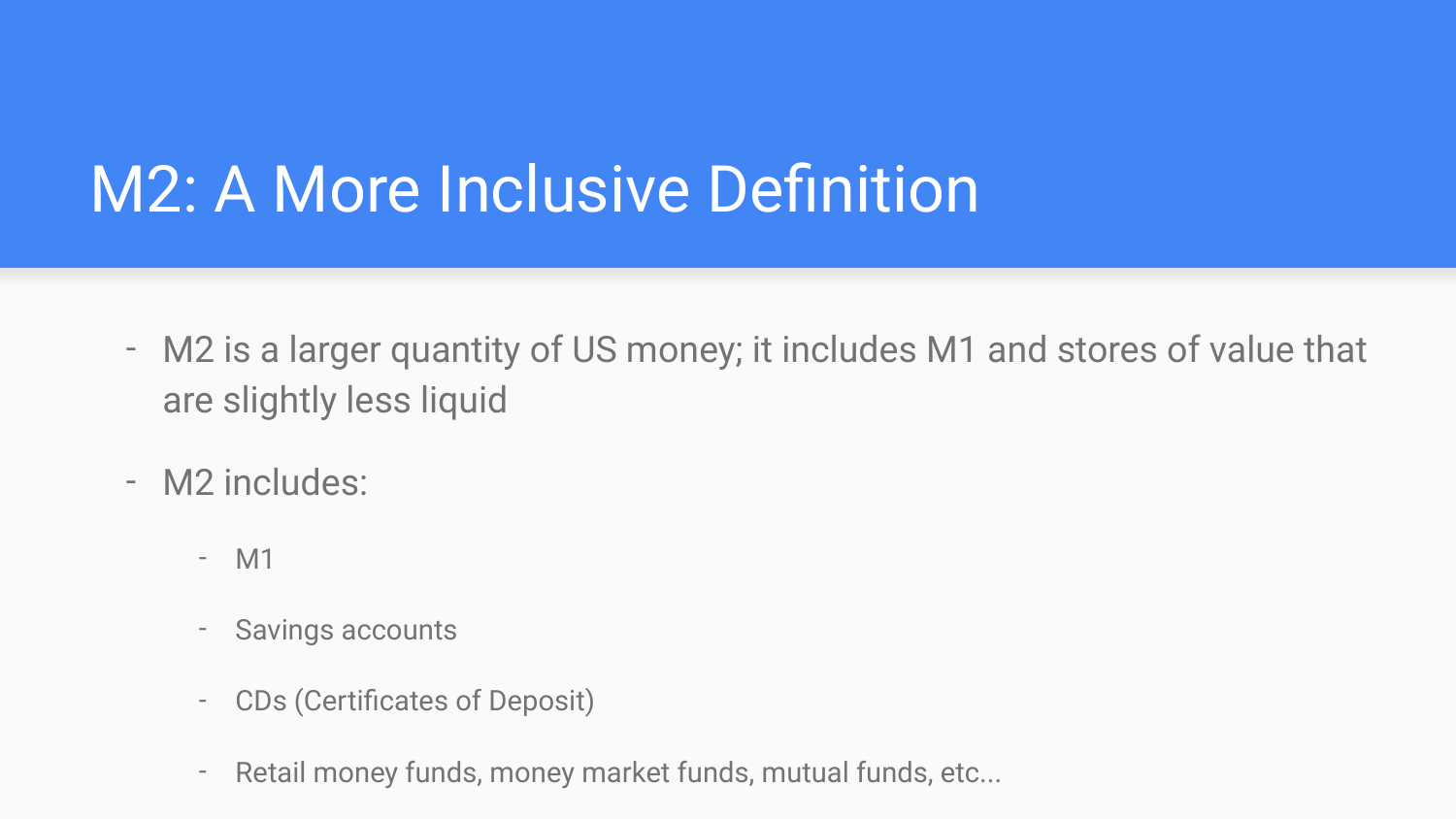

# M2: A More Inclusive Definition
M2 is a larger quantity of US money; it includes M1 and stores of value that are slightly less liquid
M2 includes:
M1
Savings accounts
CDs (Certificates of Deposit)
Retail money funds, money market funds, mutual funds, etc...
Why shouldn’t these be considered in M1?
Not generally accepted as payment
Barriers to usage lower liquidity